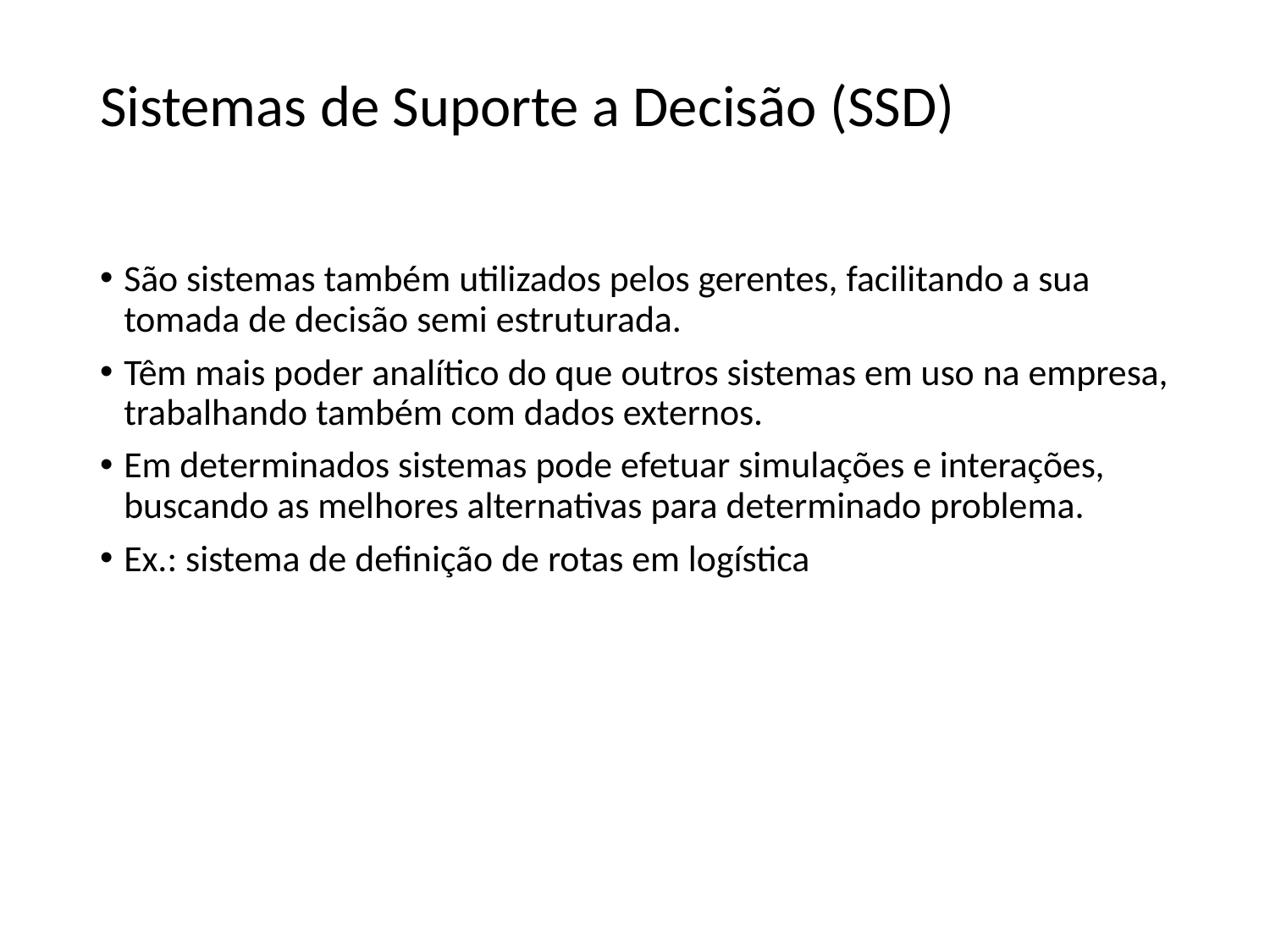

# Sistemas de Suporte a Decisão (SSD)
São sistemas também utilizados pelos gerentes, facilitando a sua tomada de decisão semi estruturada.
Têm mais poder analítico do que outros sistemas em uso na empresa, trabalhando também com dados externos.
Em determinados sistemas pode efetuar simulações e interações, buscando as melhores alternativas para determinado problema.
Ex.: sistema de definição de rotas em logística